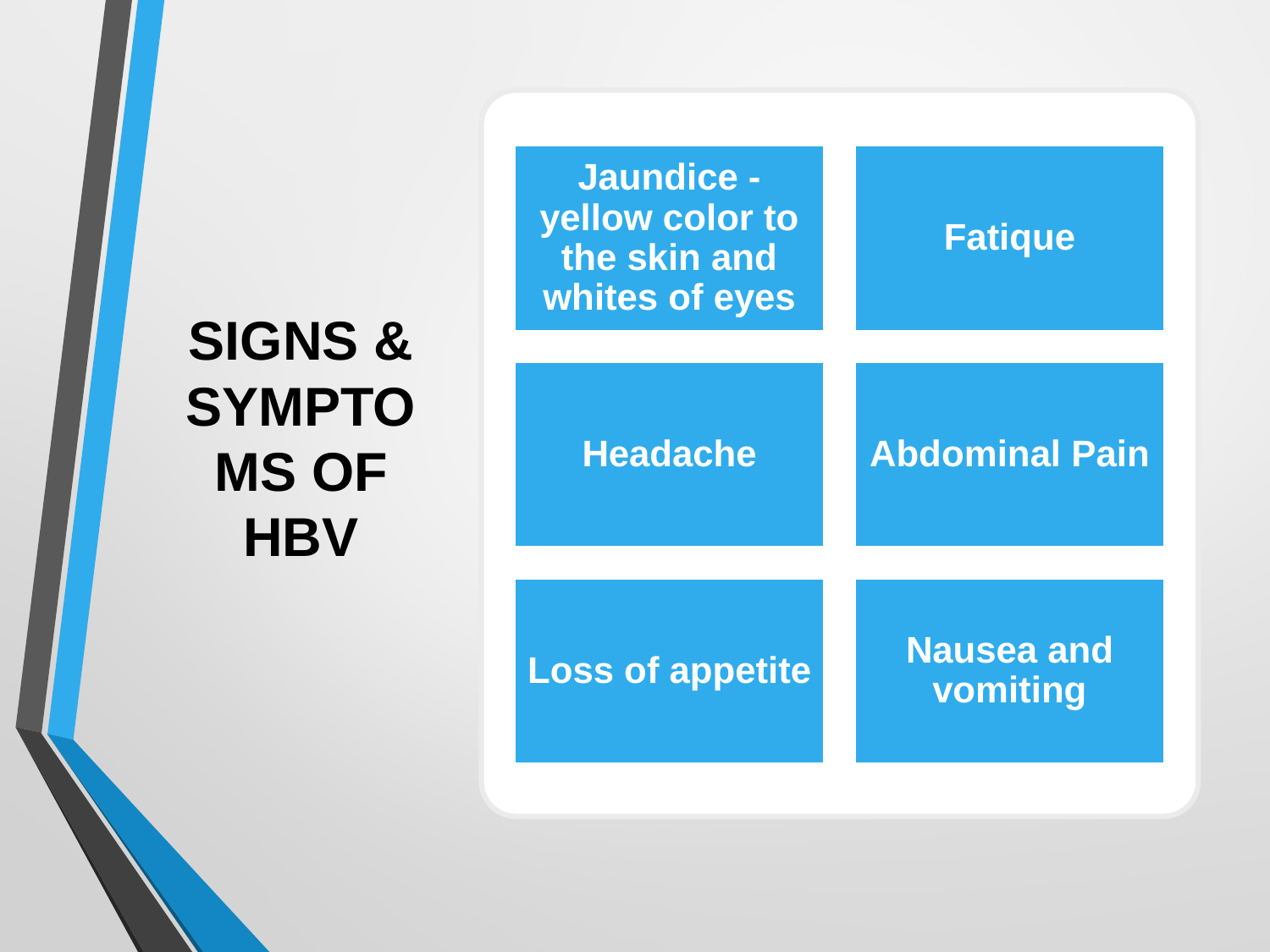

Jaundice - yellow color to the skin and whites of eyes
Fatique
Headache
Abdominal Pain
Loss of appetite
Nausea and vomiting
# SIGNS & SYMPTOMS OF HBV